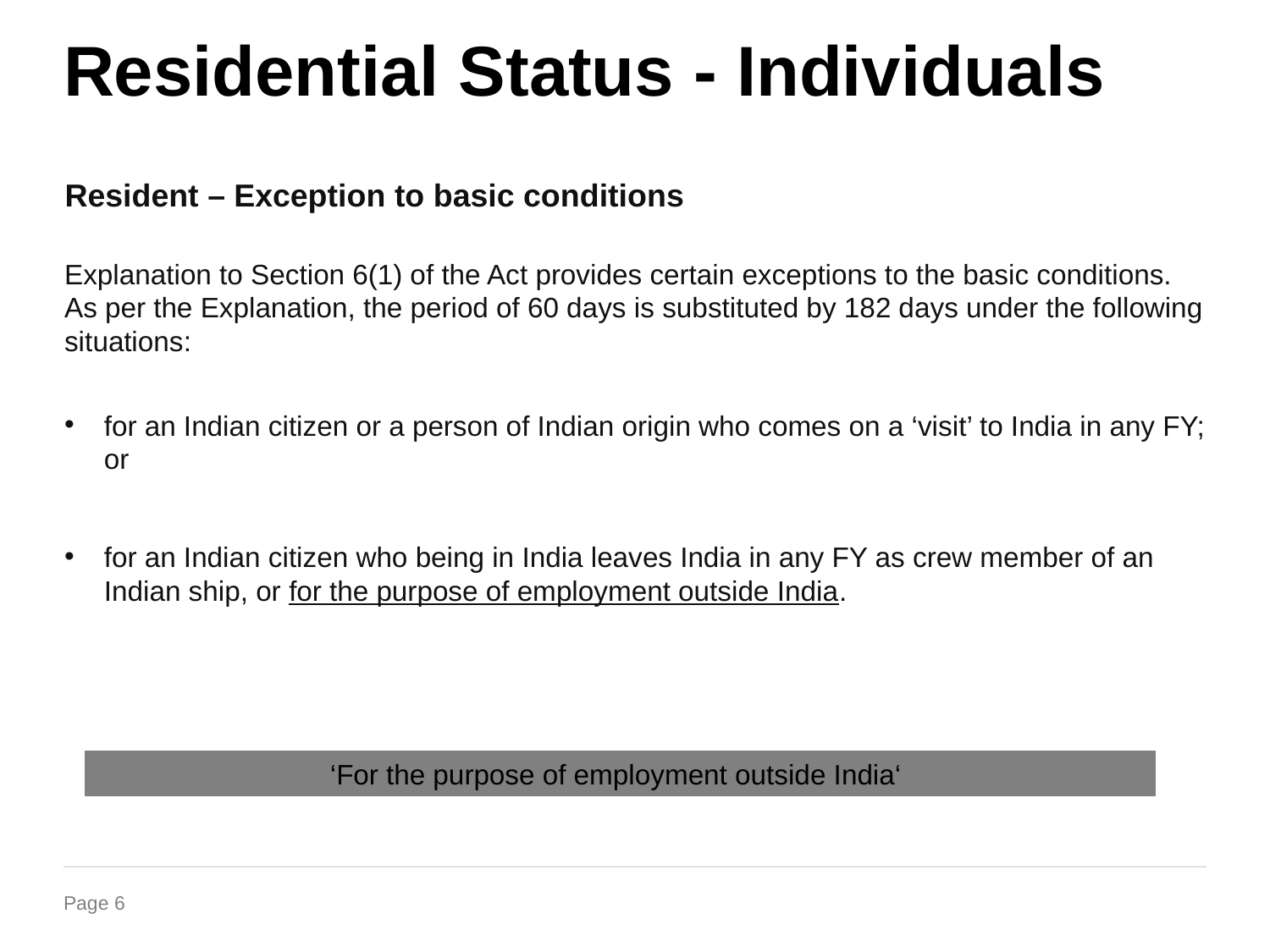

# Residential Status - Individuals
Resident – Exception to basic conditions

Explanation to Section 6(1) of the Act provides certain exceptions to the basic conditions.  As per the Explanation, the period of 60 days is substituted by 182 days under the following situations:

for an Indian citizen or a person of Indian origin who comes on a ‘visit’ to India in any FY; or

for an Indian citizen who being in India leaves India in any FY as crew member of an Indian ship, or for the purpose of employment outside India.
‘For the purpose of employment outside India‘